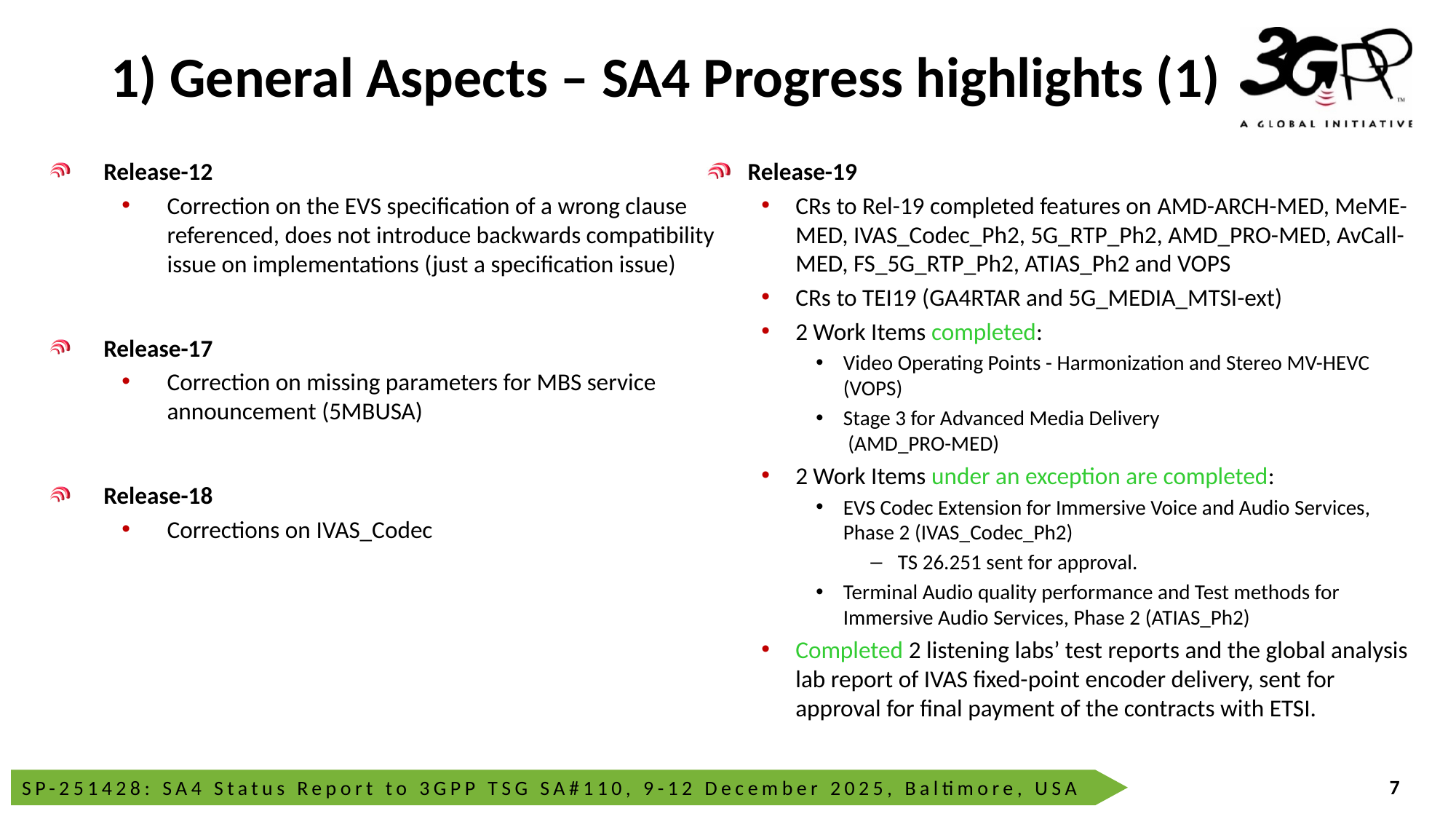

# 1) General Aspects – SA4 Progress highlights (1)
Release-12
Correction on the EVS specification of a wrong clause referenced, does not introduce backwards compatibility issue on implementations (just a specification issue)

Release-17
Correction on missing parameters for MBS service announcement (5MBUSA)

Release-18
Corrections on IVAS_Codec
Release-19
CRs to Rel-19 completed features on AMD-ARCH-MED, MeME-MED, IVAS_Codec_Ph2, 5G_RTP_Ph2, AMD_PRO-MED, AvCall-MED, FS_5G_RTP_Ph2, ATIAS_Ph2 and VOPS
CRs to TEI19 (GA4RTAR and 5G_MEDIA_MTSI-ext)
2 Work Items completed:
Video Operating Points - Harmonization and Stereo MV-HEVC  (VOPS)
Stage 3 for Advanced Media Delivery
 (AMD_PRO-MED)
2 Work Items under an exception are completed:
EVS Codec Extension for Immersive Voice and Audio Services, Phase 2 (IVAS_Codec_Ph2)
TS 26.251 sent for approval.
Terminal Audio quality performance and Test methods for Immersive Audio Services, Phase 2 (ATIAS_Ph2)
Completed 2 listening labs’ test reports and the global analysis lab report of IVAS fixed-point encoder delivery, sent for approval for final payment of the contracts with ETSI.